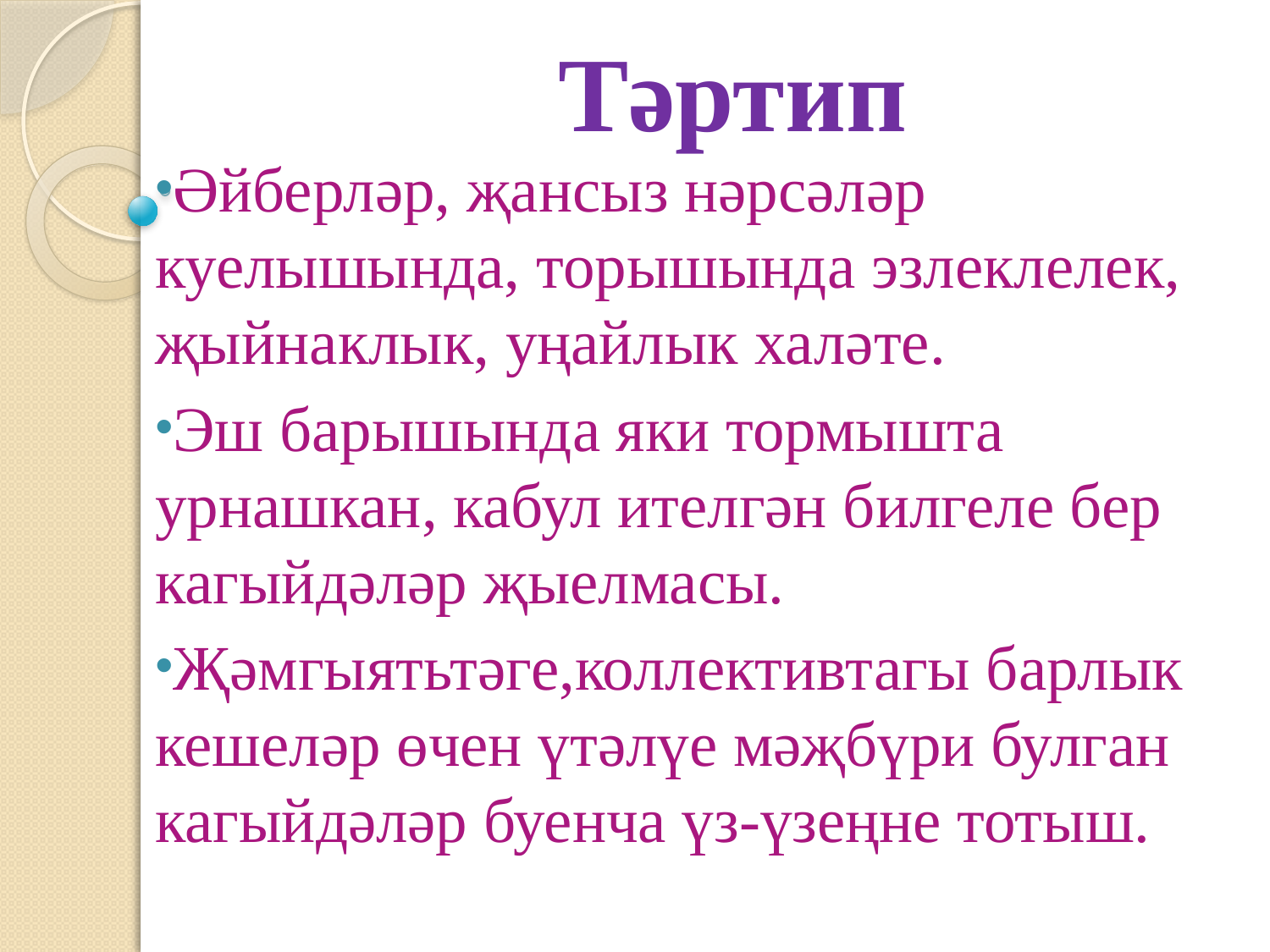

# Тәртип
Әйберләр, җансыз нәрсәләр куелышында, торышында эзлеклелек, җыйнаклык, уңайлык халәте.
Эш барышында яки тормышта урнашкан, кабул ителгән билгеле бер кагыйдәләр җыелмасы.
Җәмгыятьтәге,коллективтагы барлык кешеләр өчен үтәлүе мәҗбүри булган кагыйдәләр буенча үз-үзеңне тотыш.